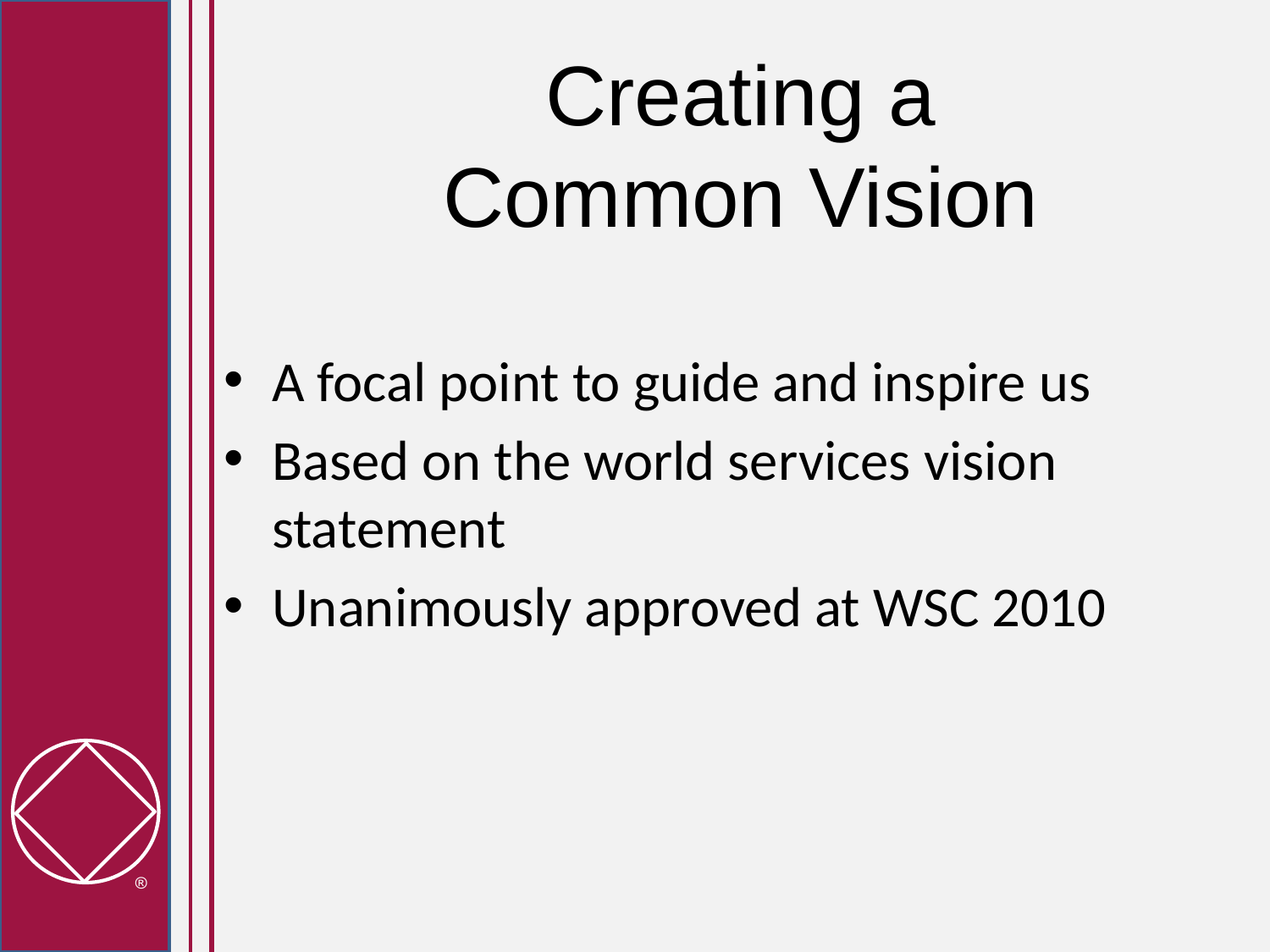

# Creating a Common Vision
A focal point to guide and inspire us
Based on the world services vision statement
Unanimously approved at WSC 2010